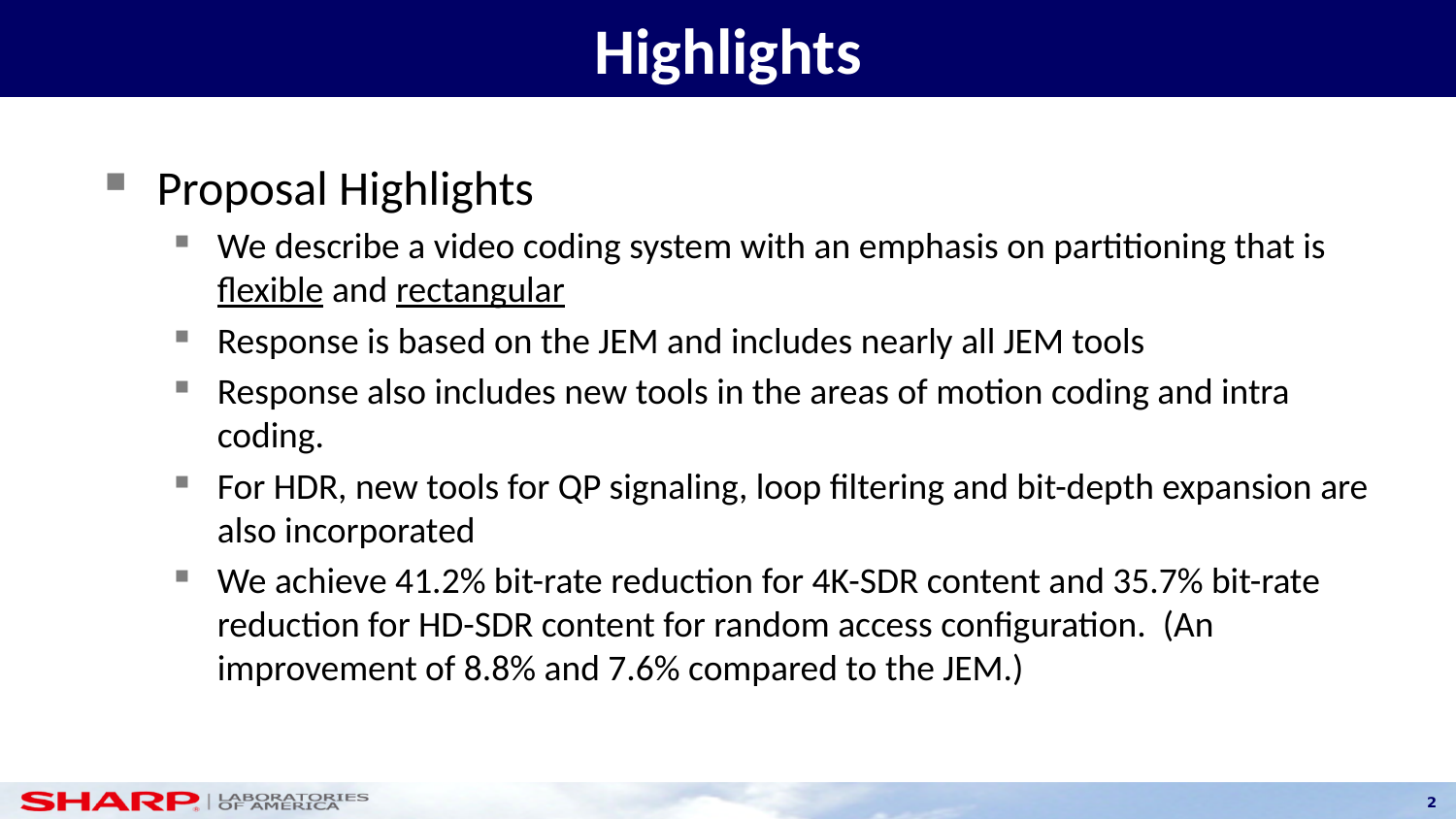

# Highlights
Proposal Highlights
We describe a video coding system with an emphasis on partitioning that is flexible and rectangular
Response is based on the JEM and includes nearly all JEM tools
Response also includes new tools in the areas of motion coding and intra coding.
For HDR, new tools for QP signaling, loop filtering and bit-depth expansion are also incorporated
We achieve 41.2% bit-rate reduction for 4K-SDR content and 35.7% bit-rate reduction for HD-SDR content for random access configuration.  (An improvement of 8.8% and 7.6% compared to the JEM.)